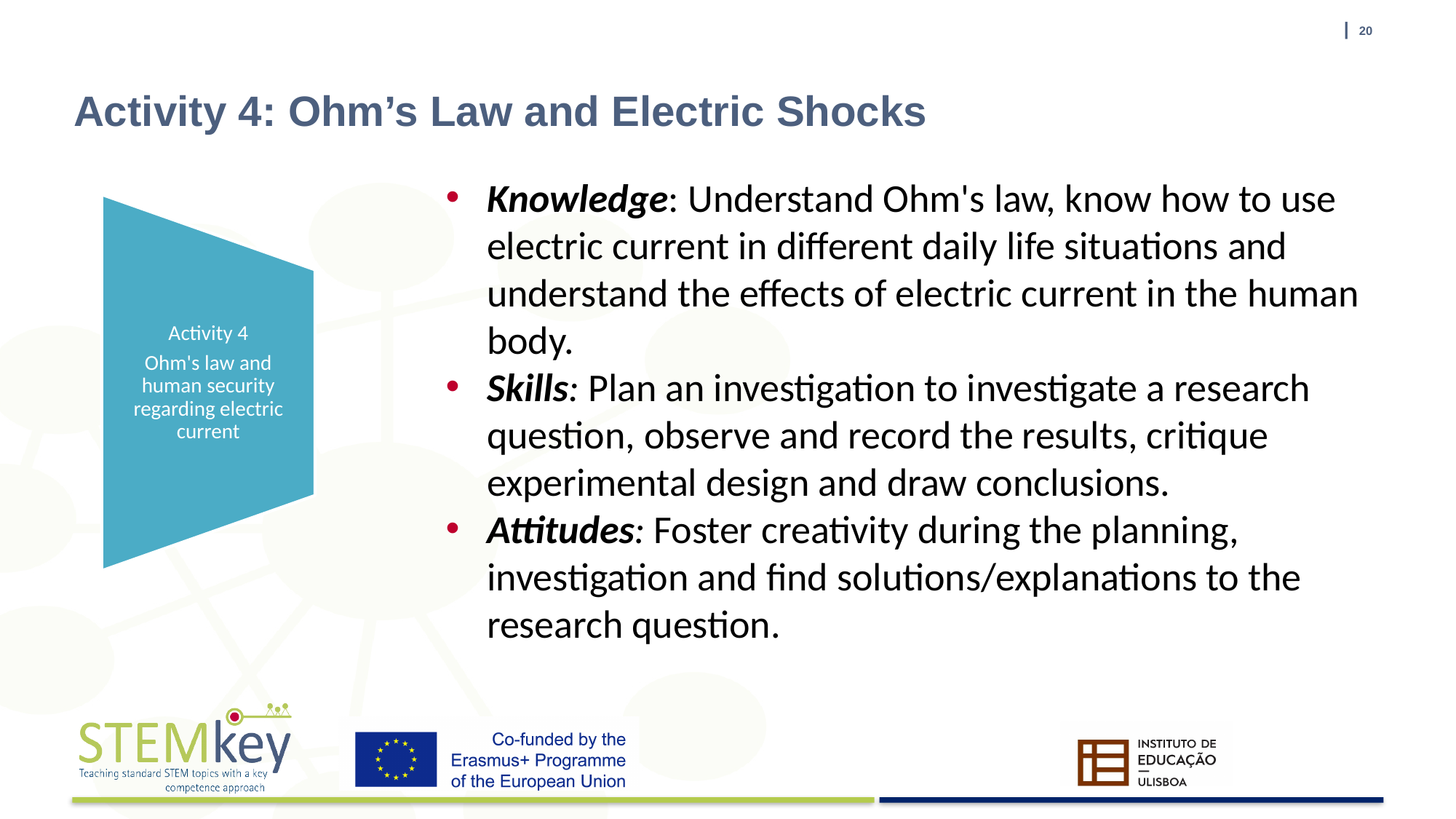

|  20
# Activity 4: Ohm’s Law and Electric Shocks
Knowledge: Understand Ohm's law, know how to use electric current in different daily life situations and understand the effects of electric current in the human body.
Skills: Plan an investigation to investigate a research question, observe and record the results, critique experimental design and draw conclusions.
Attitudes: Foster creativity during the planning, investigation and find solutions/explanations to the research question.
Activity 4
Ohm's law and human security regarding electric current